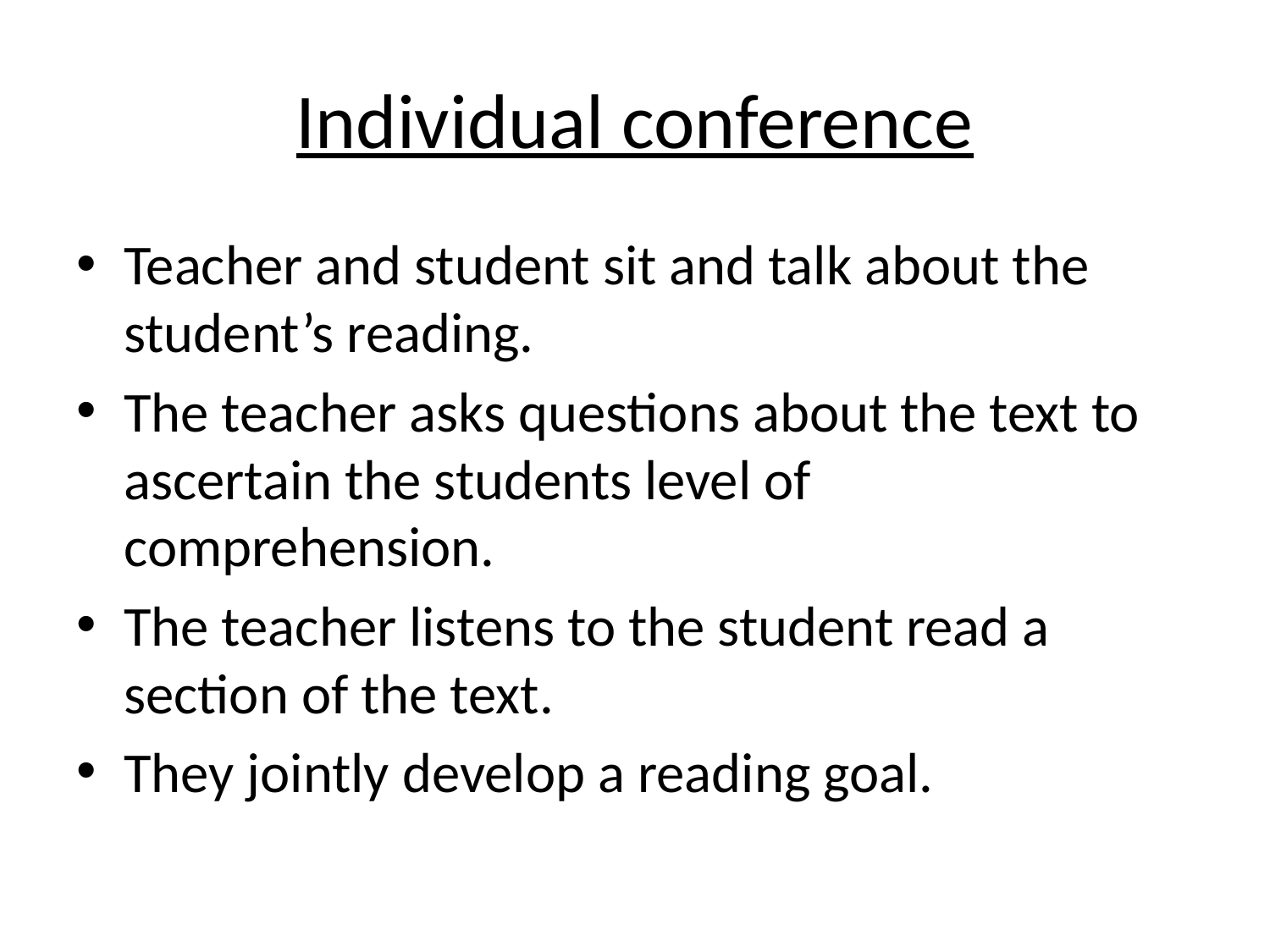

# Individual conference
Teacher and student sit and talk about the student’s reading.
The teacher asks questions about the text to ascertain the students level of comprehension.
The teacher listens to the student read a section of the text.
They jointly develop a reading goal.